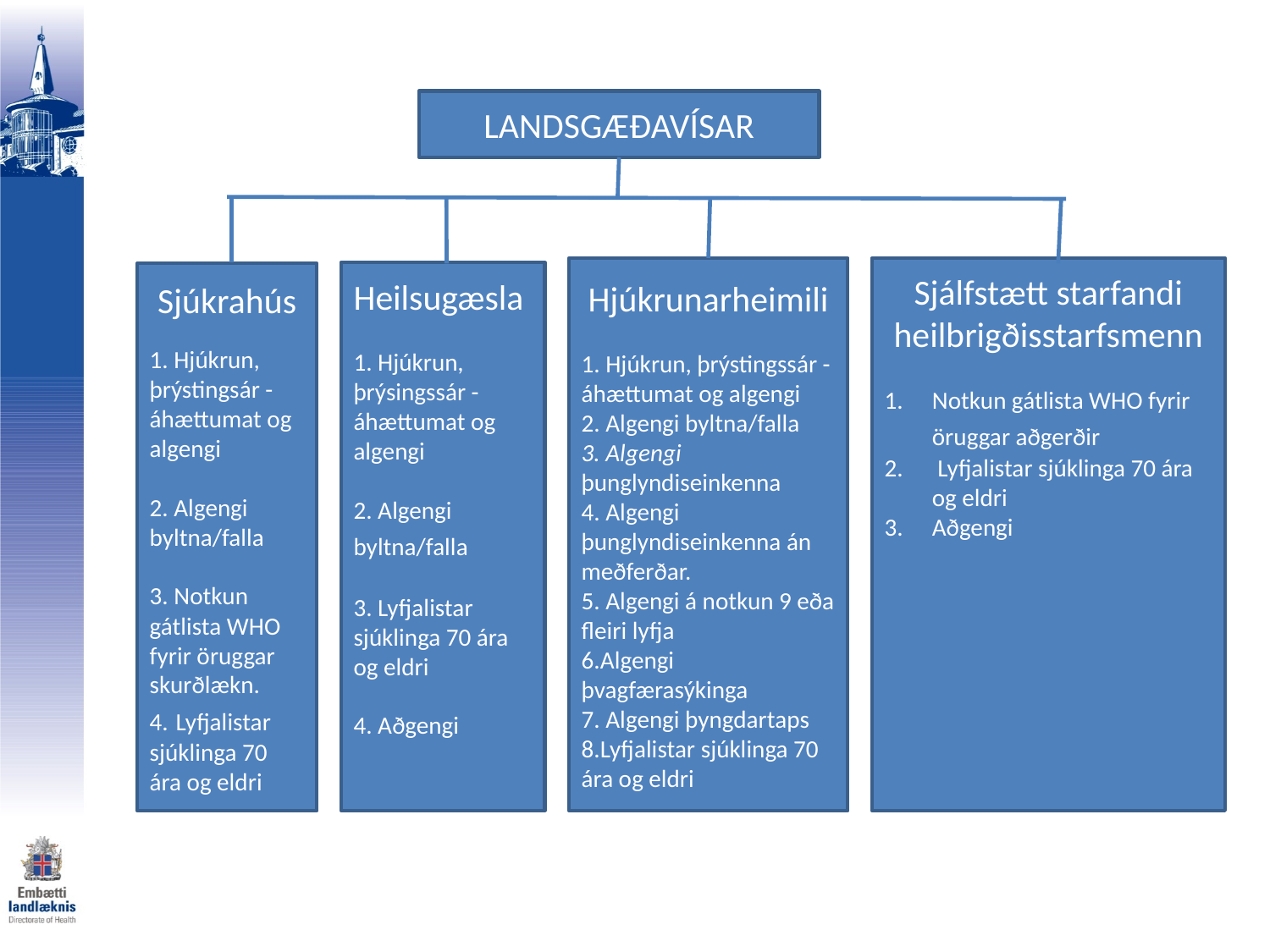

LANDSGÆÐAVÍSAR
Hjúkrunarheimili

1. Hjúkrun, þrýstingssár - áhættumat og algengi
2. Algengi byltna/falla
3. Algengi þunglyndiseinkenna
4. Algengi þunglyndiseinkenna án meðferðar.
5. Algengi á notkun 9 eða fleiri lyfja
6.Algengi þvagfærasýkinga
7. Algengi þyngdartaps
8.Lyfjalistar sjúklinga 70 ára og eldri

Sjálfstætt starfandi heilbrigðisstarfsmenn

Notkun gátlista WHO fyrir öruggar aðgerðir
 Lyfjalistar sjúklinga 70 ára og eldri
Aðgengi

Heilsugæsla

1. Hjúkrun, þrýsingssár - áhættumat og algengi

2. Algengi byltna/falla

3. Lyfjalistar sjúklinga 70 ára og eldri

4. Aðgengi

Sjúkrahús

1. Hjúkrun, þrýstingsár - áhættumat og algengi

2. Algengi byltna/falla

3. Notkun gátlista WHO fyrir öruggar skurðlækn.
4. Lyfjalistar sjúklinga 70 ára og eldri